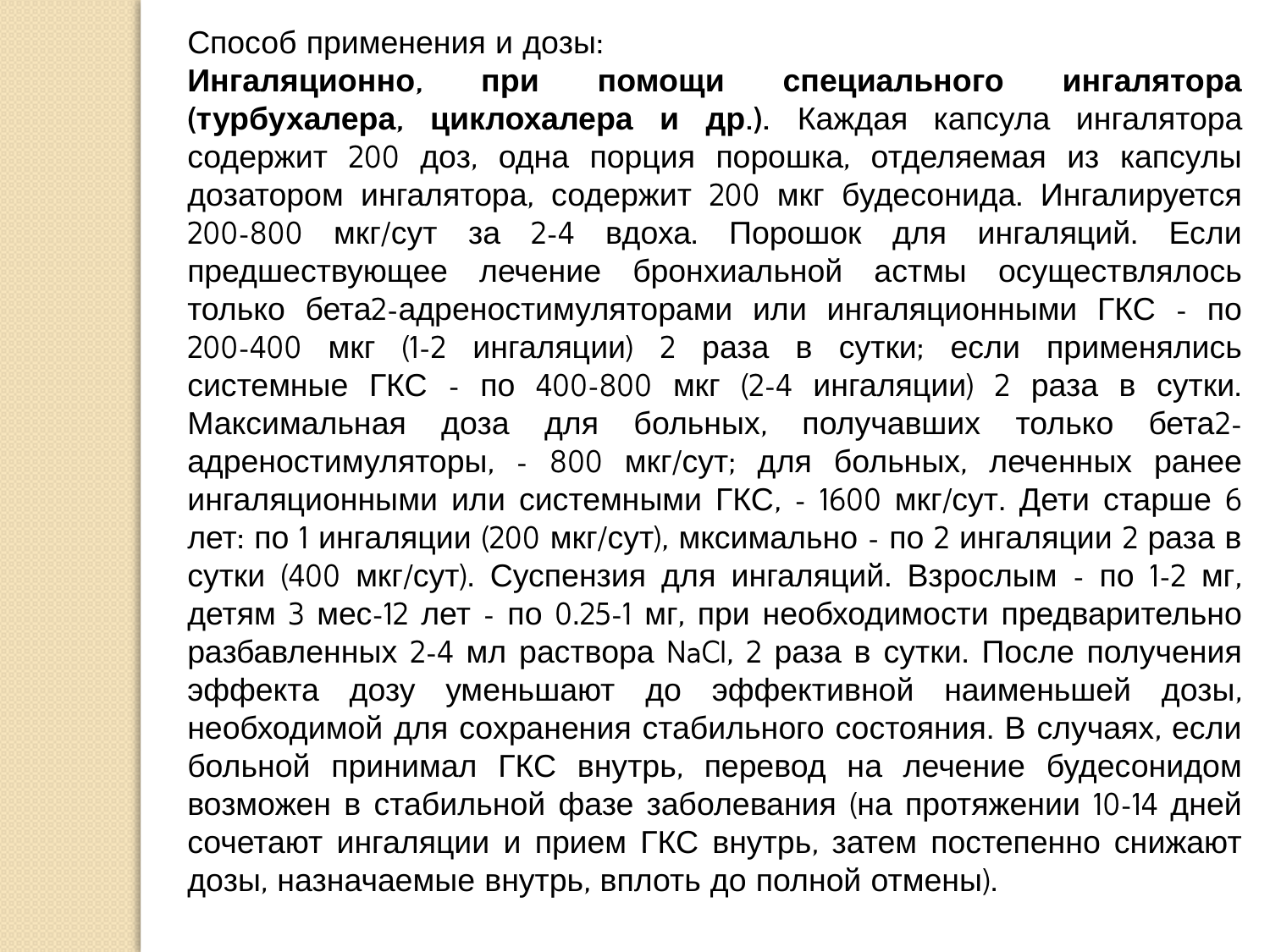

Способ применения и дозы:
Ингаляционно, при помощи специального ингалятора (турбухалера, циклохалера и др.). Каждая капсула ингалятора содержит 200 доз, одна порция порошка, отделяемая из капсулы дозатором ингалятора, содержит 200 мкг будесонида. Ингалируется 200-800 мкг/сут за 2-4 вдоха. Порошок для ингаляций. Если предшествующее лечение бронхиальной астмы осуществлялось только бета2-адреностимуляторами или ингаляционными ГКС - по 200-400 мкг (1-2 ингаляции) 2 раза в сутки; если применялись системные ГКС - по 400-800 мкг (2-4 ингаляции) 2 раза в сутки. Максимальная доза для больных, получавших только бета2-адреностимуляторы, - 800 мкг/сут; для больных, леченных ранее ингаляционными или системными ГКС, - 1600 мкг/сут. Дети старше 6 лет: по 1 ингаляции (200 мкг/сут), мксимально - по 2 ингаляции 2 раза в сутки (400 мкг/сут). Суспензия для ингаляций. Взрослым - по 1-2 мг, детям 3 мес-12 лет - по 0.25-1 мг, при необходимости предварительно разбавленных 2-4 мл раствора NaCl, 2 раза в сутки. После получения эффекта дозу уменьшают до эффективной наименьшей дозы, необходимой для сохранения стабильного состояния. В случаях, если больной принимал ГКС внутрь, перевод на лечение будесонидом возможен в стабильной фазе заболевания (на протяжении 10-14 дней сочетают ингаляции и прием ГКС внутрь, затем постепенно снижают дозы, назначаемые внутрь, вплоть до полной отмены).